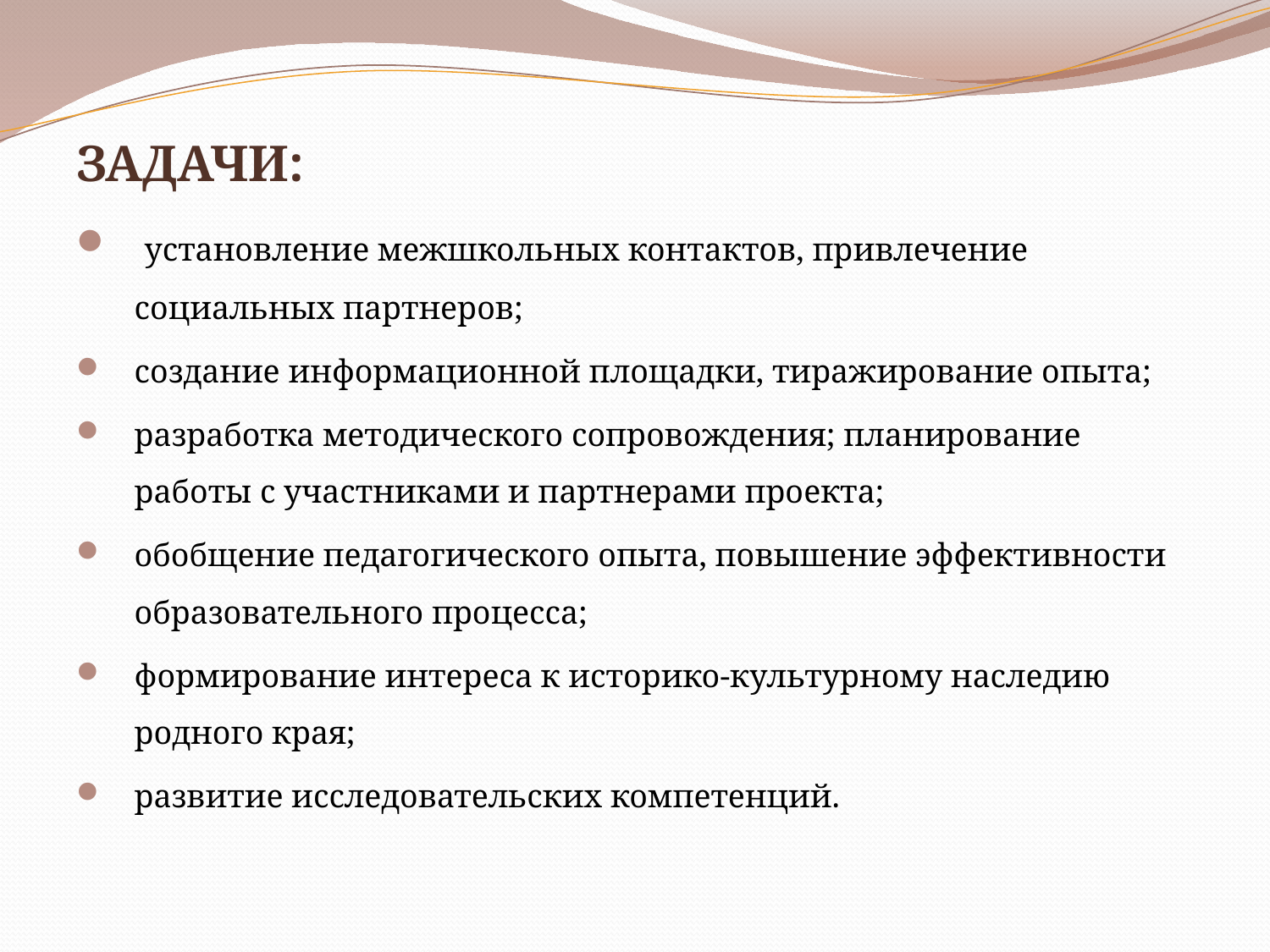

ЗАДАЧИ:
 установление межшкольных контактов, привлечение социальных партнеров;
создание информационной площадки, тиражирование опыта;
разработка методического сопровождения; планирование работы с участниками и партнерами проекта;
обобщение педагогического опыта, повышение эффективности образовательного процесса;
формирование интереса к историко-культурному наследию родного края;
развитие исследовательских компетенций.